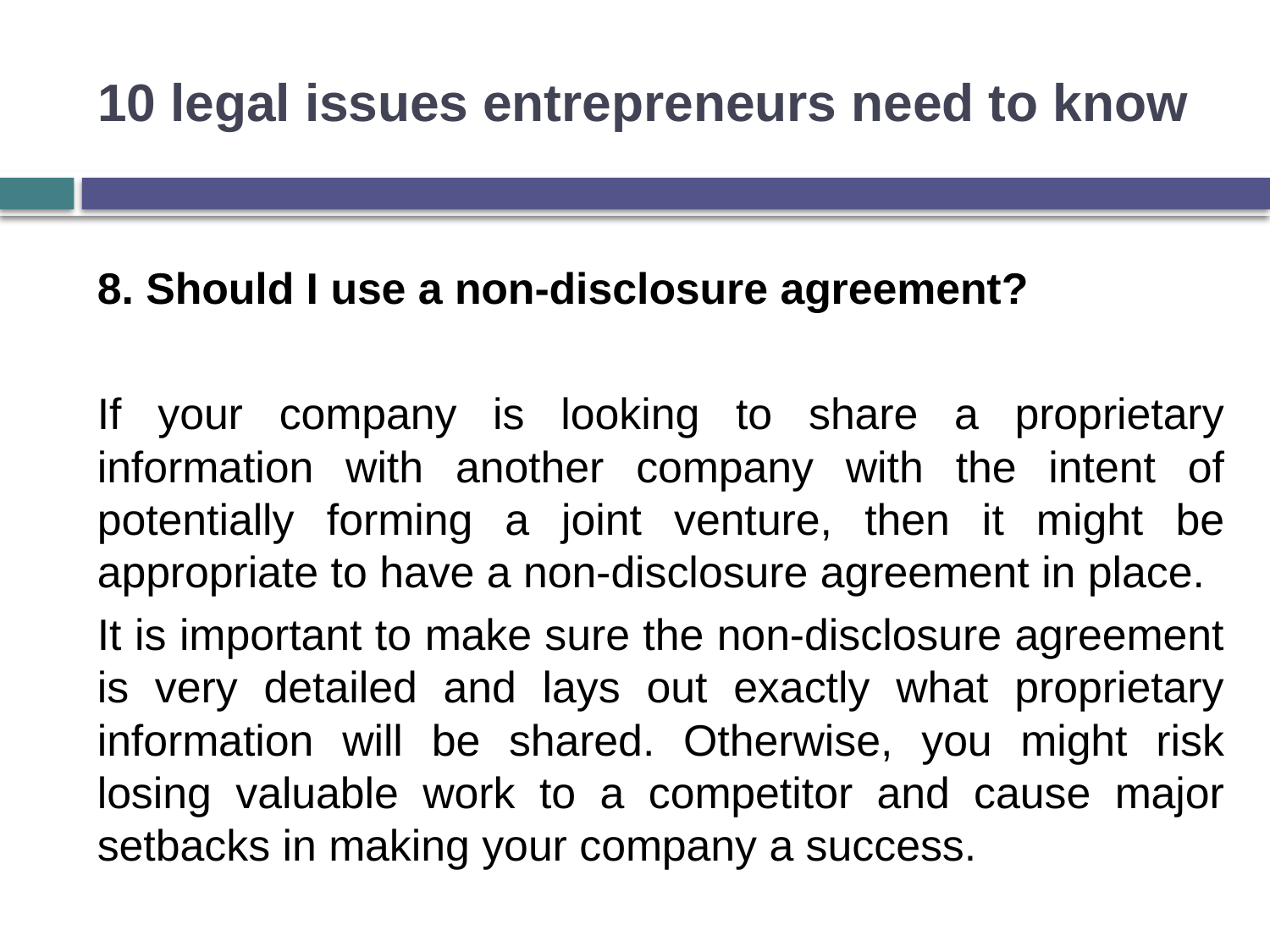

# 10 legal issues entrepreneurs need to know
8. Should I use a non-disclosure agreement?

If your company is looking to share a proprietary information with another company with the intent of potentially forming a joint venture, then it might be appropriate to have a non-disclosure agreement in place.
It is important to make sure the non-disclosure agreement is very detailed and lays out exactly what proprietary information will be shared. Otherwise, you might risk losing valuable work to a competitor and cause major setbacks in making your company a success.